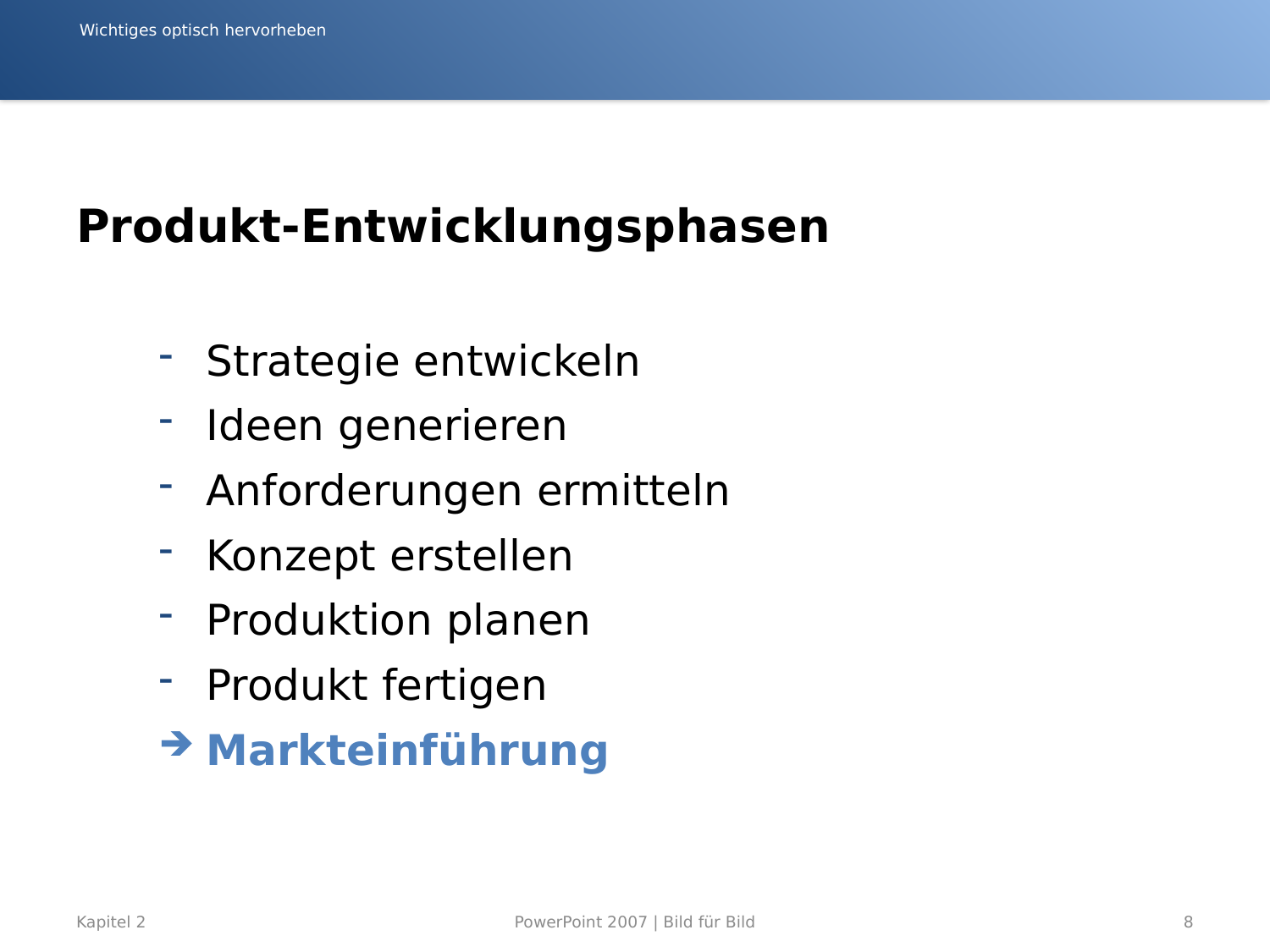

Wichtiges optisch hervorheben
# Produkt-Entwicklungsphasen
Strategie entwickeln
Ideen generieren
Anforderungen ermitteln
Konzept erstellen
Produktion planen
Produkt fertigen
Markteinführung
PowerPoint 2007 | Bild für Bild
Kapitel 2
8